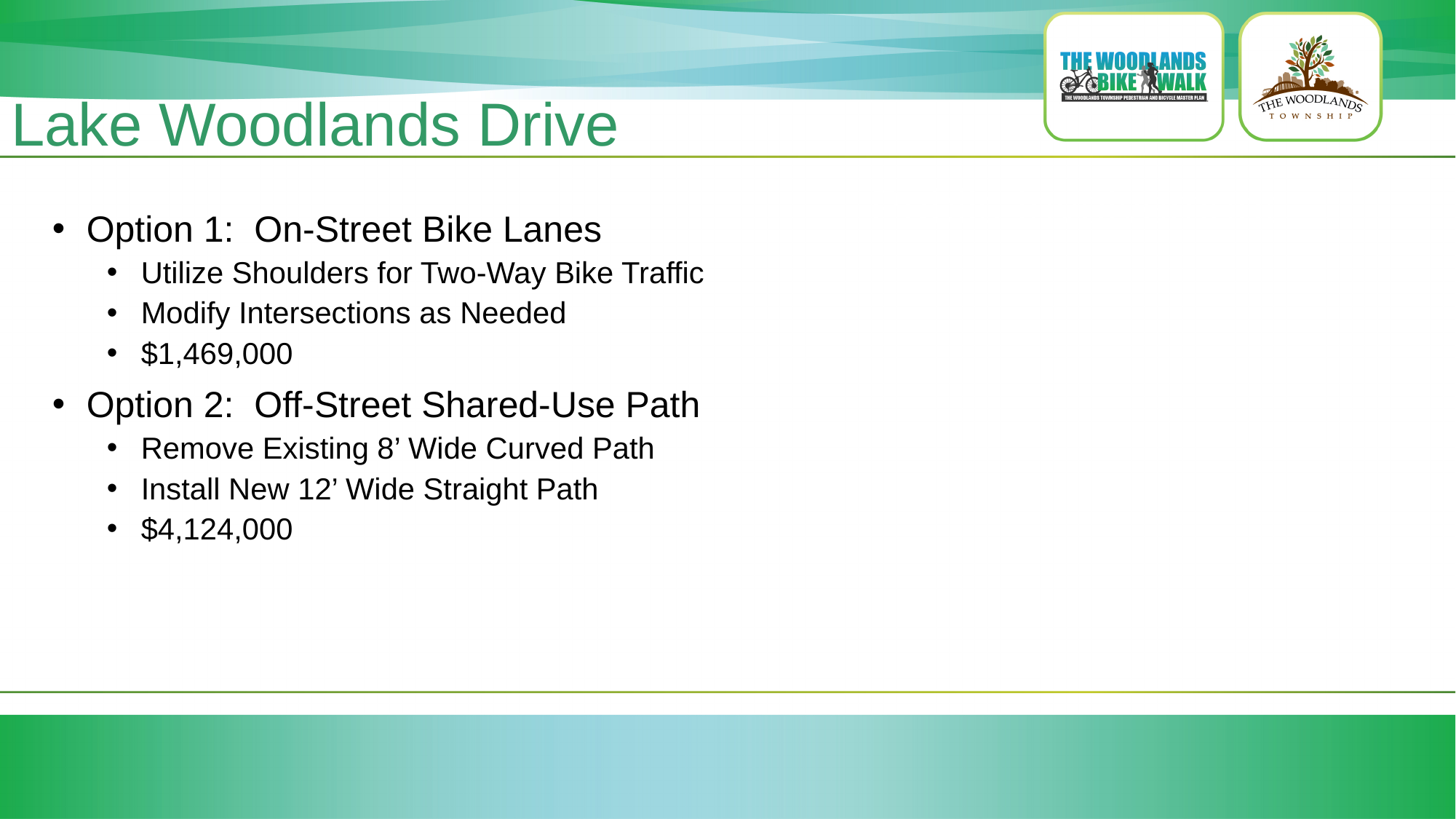

Lake Woodlands Drive
Public Involvement
Option 1:  On-Street Bike Lanes
Utilize Shoulders for Two-Way Bike Traffic
Modify Intersections as Needed
$1,469,000
Option 2:  Off-Street Shared-Use Path
Remove Existing 8’ Wide Curved Path
Install New 12’ Wide Straight Path
$4,124,000